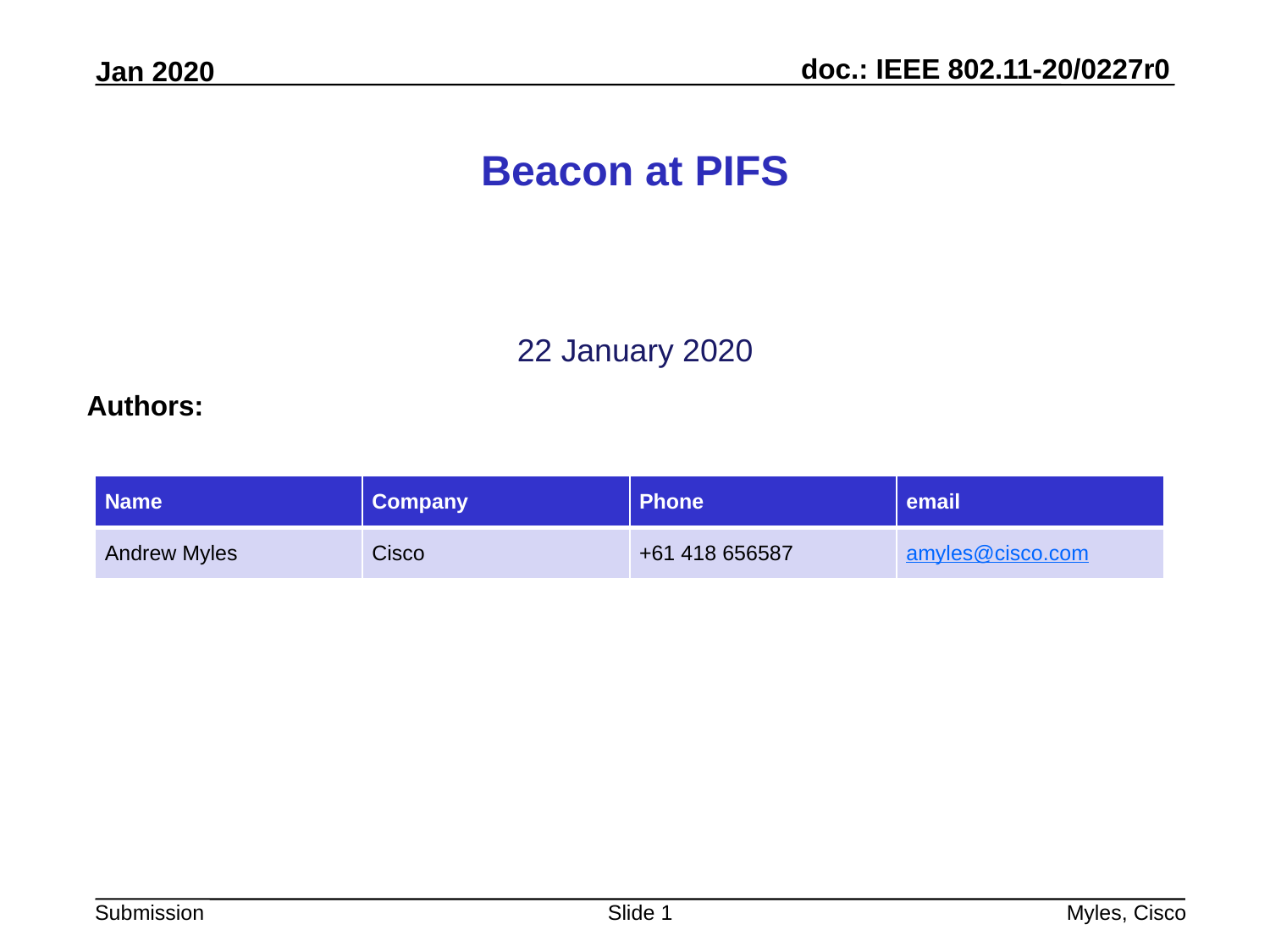

# Beacon at PIFS
22 January 2020
Authors:
| Name | Company | Phone | email |
| --- | --- | --- | --- |
| Andrew Myles | Cisco | +61 418 656587 | amyles@cisco.com |
Slide 1
Myles, Cisco